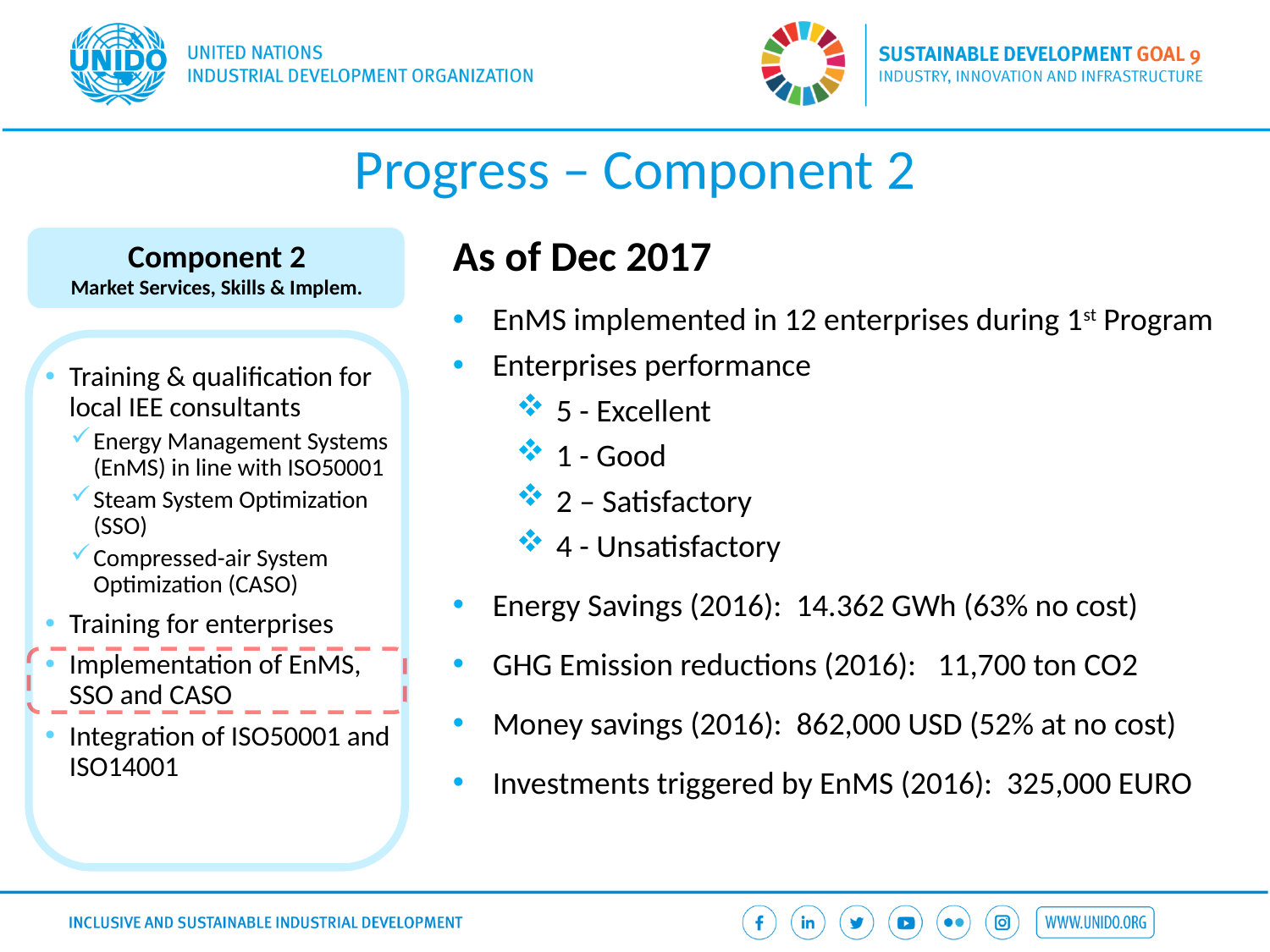

Progress – Component 2
As of Dec 2017
EnMS implemented in 12 enterprises during 1st Program
Enterprises performance
5 - Excellent
1 - Good
2 – Satisfactory
4 - Unsatisfactory
Energy Savings (2016):  14.362 GWh (63% no cost)
GHG Emission reductions (2016):   11,700 ton CO2
Money savings (2016):  862,000 USD (52% at no cost)
Investments triggered by EnMS (2016):  325,000 EURO

Component 2
Market Services, Skills & Implem.

Training & qualification for local IEE consultants
Energy Management Systems (EnMS) in line with ISO50001
Steam System Optimization (SSO)
Compressed-air System Optimization (CASO)
Training for enterprises
Implementation of EnMS, SSO and CASO
Integration of ISO50001 and ISO14001

17